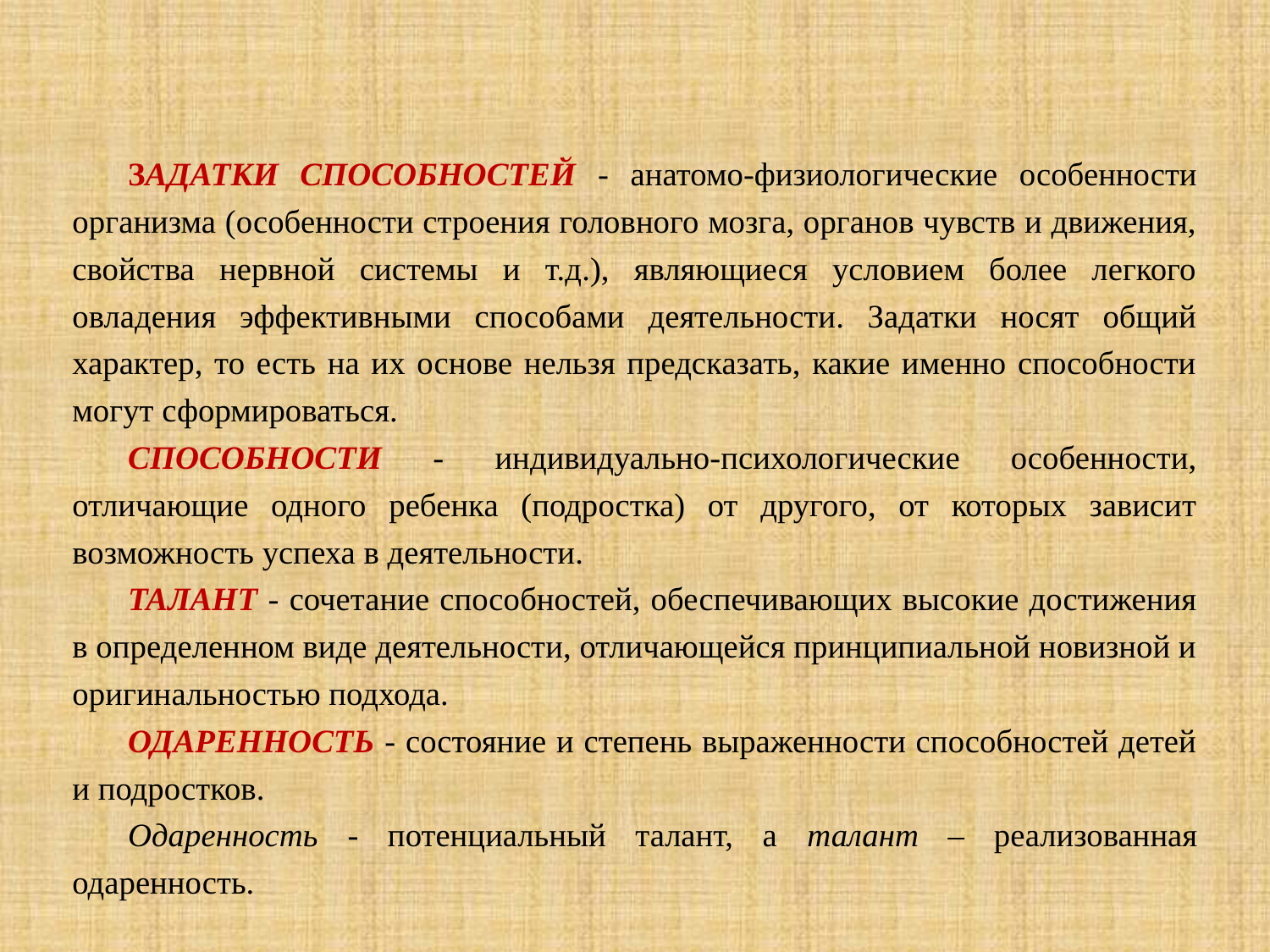

#
ЗАДАТКИ СПОСОБНОСТЕЙ - анатомо-физиологические особенности организма (особенности строения головного мозга, органов чувств и движения, свойства нервной системы и т.д.), являющиеся условием более легкого овладения эффективными способами деятельности. Задатки носят общий характер, то есть на их основе нельзя предсказать, какие именно способности могут сформироваться.
СПОСОБНОСТИ - индивидуально-психологические особенности, отличающие одного ребенка (подростка) от другого, от которых зависит возможность успеха в деятельности.
ТАЛАНТ - сочетание способностей, обеспечивающих высокие достижения в определенном виде деятельности, отличающейся принципиальной новизной и оригинальностью подхода.
ОДАРЕННОСТЬ - состояние и степень выраженности способностей детей и подростков.
Одаренность - потенциальный талант, а талант – реализованная одаренность.